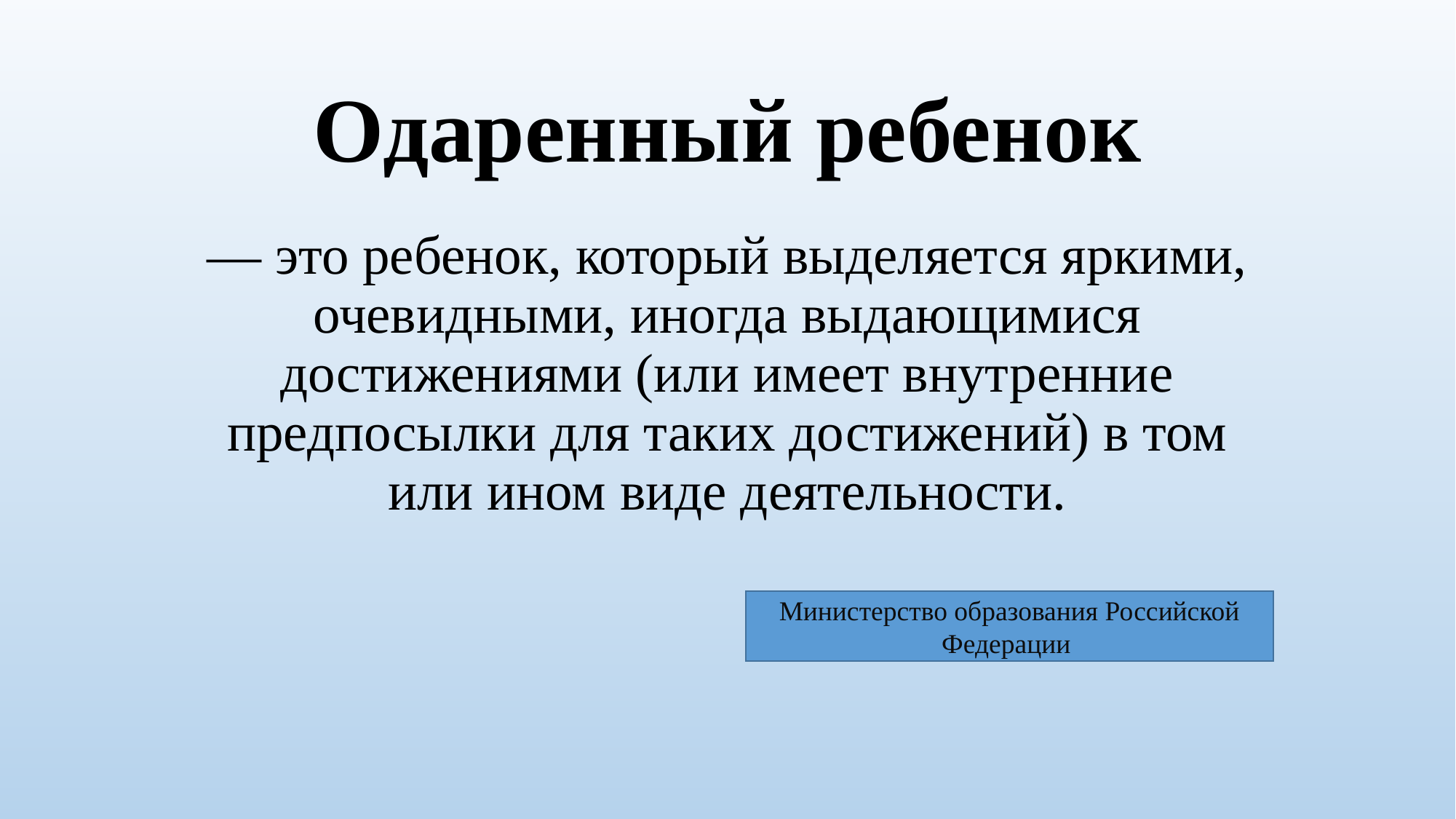

# Одаренный ребенок
— это ребенок, который выделяется яркими, очевидными, иногда выдающимися достижениями (или имеет внутренние предпосылки для таких достижений) в том или ином виде деятельности.
Министерство образования Российской Федерации